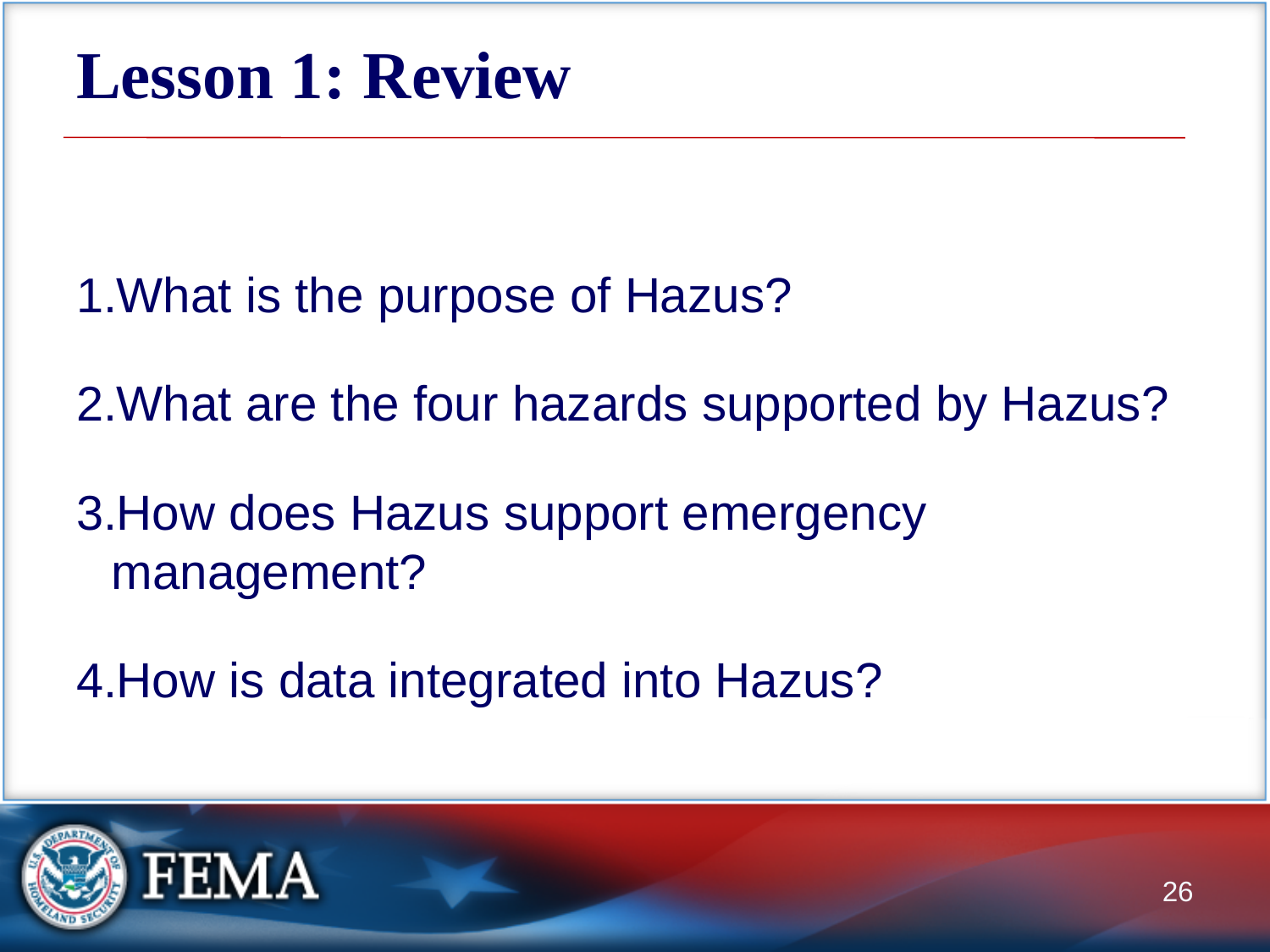

# Lesson 1: Review

What is the purpose of Hazus?
What are the four hazards supported by Hazus?
How does Hazus support emergency management?
How is data integrated into Hazus?
26